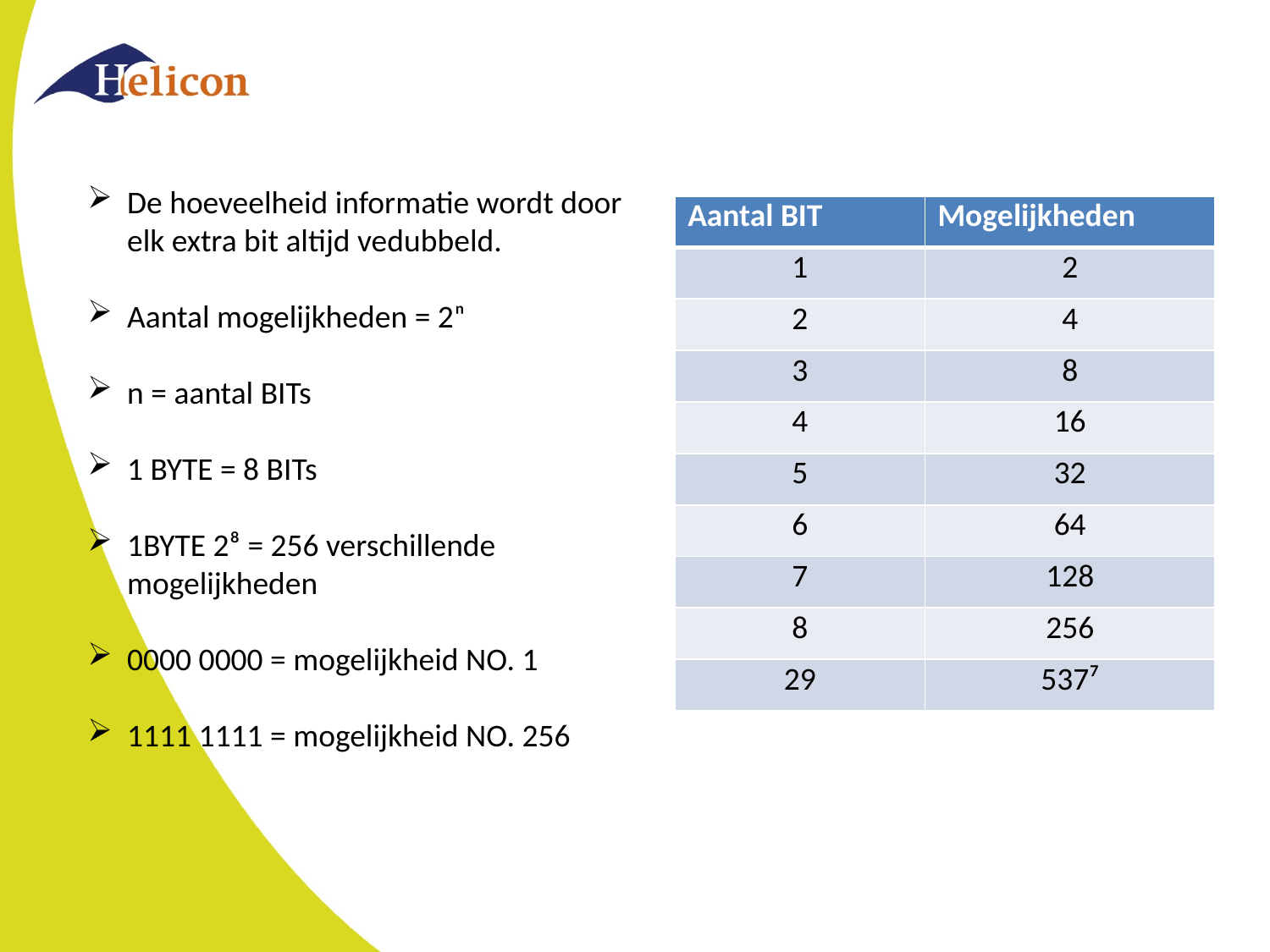

De hoeveelheid informatie wordt door elk extra bit altijd vedubbeld.

Aantal mogelijkheden = 2ⁿ

n = aantal BITs

1 BYTE = 8 BITs

1BYTE 2⁸ = 256 verschillende mogelijkheden

0000 0000 = mogelijkheid NO. 1

1111 1111 = mogelijkheid NO. 256
| Aantal BIT | Mogelijkheden |
| --- | --- |
| 1 | 2 |
| 2 | 4 |
| 3 | 8 |
| 4 | 16 |
| 5 | 32 |
| 6 | 64 |
| 7 | 128 |
| 8 | 256 |
| 29 | 537⁷ |